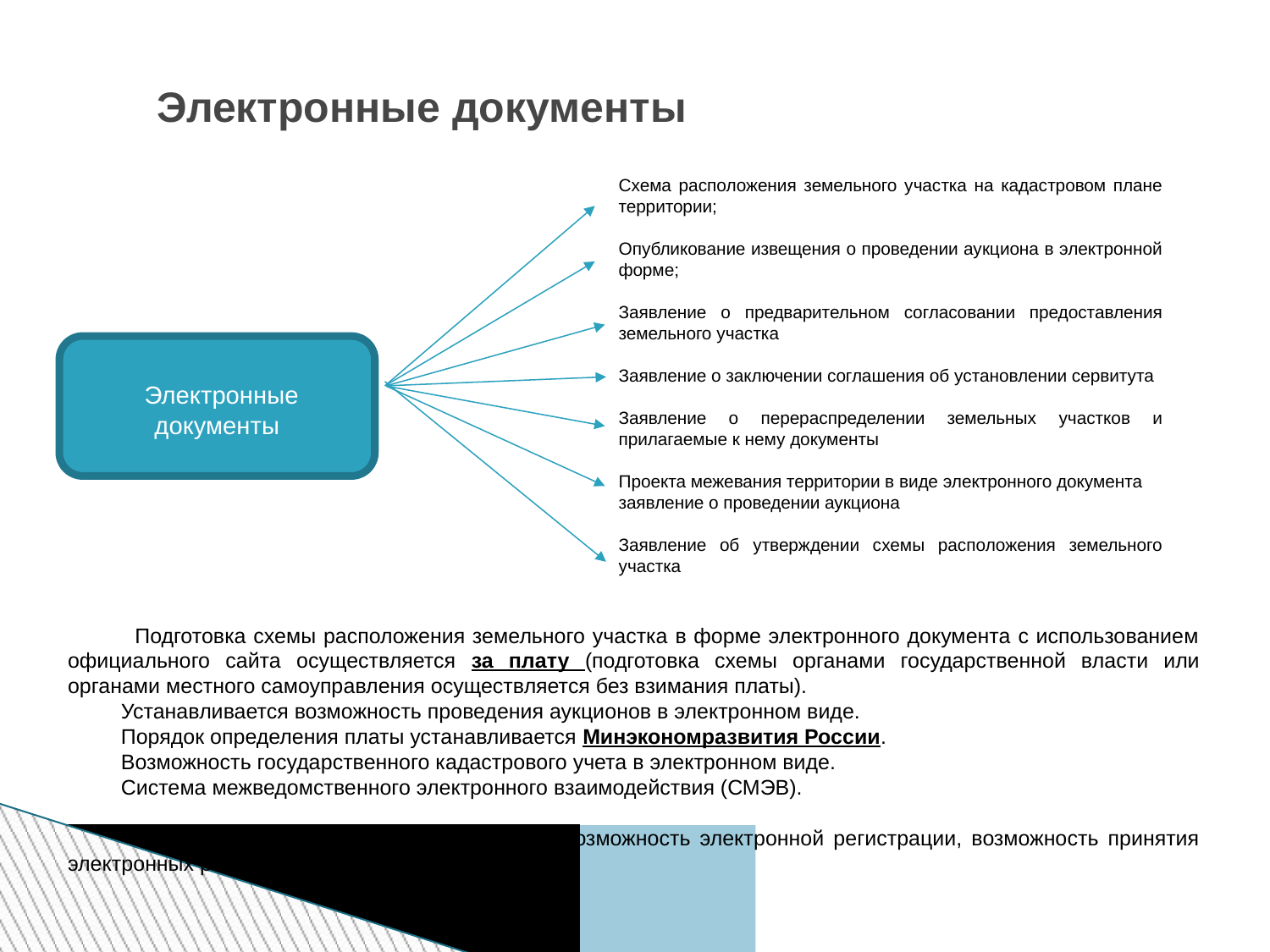

Электронные документы

Схема расположения земельного участка на кадастровом плане территории;

Опубликование извещения о проведении аукциона в электронной форме;

Заявление о предварительном согласовании предоставления земельного участка

Заявление о заключении соглашения об установлении сервитута

Заявление о перераспределении земельных участков и прилагаемые к нему документы

Проекта межевания территории в виде электронного документа
заявление о проведении аукциона

Заявление об утверждении схемы расположения земельного участка

 Электронные документы

         Подготовка схемы расположения земельного участка в форме электронного документа с использованием официального сайта осуществляется за плату (подготовка схемы органами государственной власти или органами местного самоуправления осуществляется без взимания платы).
         Устанавливается возможность проведения аукционов в электронном виде.
         Порядок определения платы устанавливается Минэкономразвития России.
         Возможность государственного кадастрового учета в электронном виде.
         Система межведомственного электронного взаимодействия (СМЭВ).

         Объединение ГКН И ЕГРП (проект ФЗ, возможность электронной регистрации, возможность принятия электронных распорядительных актов).